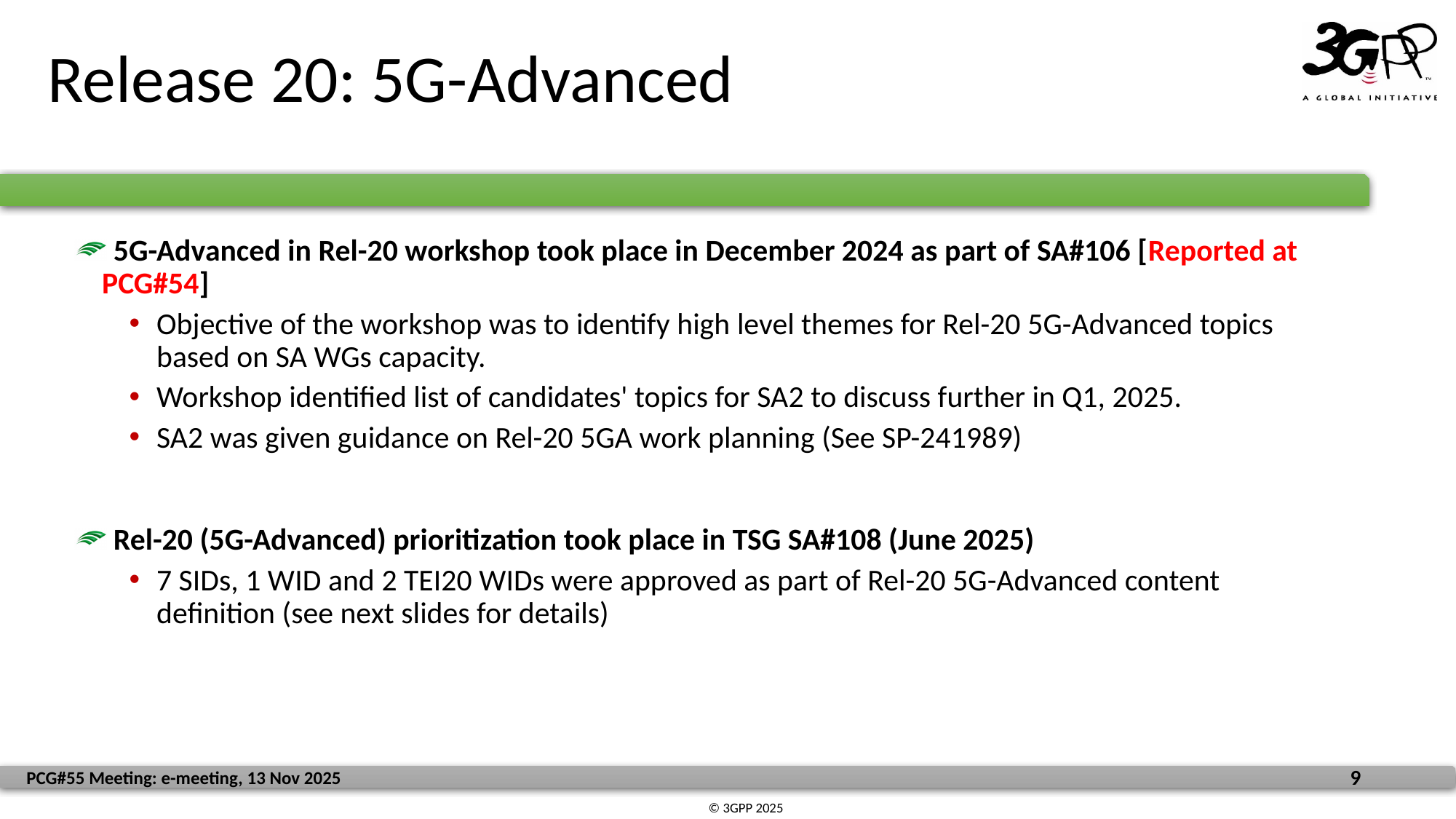

# Release 20: 5G-Advanced
 5G-Advanced in Rel-20 workshop took place in December 2024 as part of SA#106 [Reported at PCG#54]
Objective of the workshop was to identify high level themes for Rel-20 5G-Advanced topics based on SA WGs capacity.
Workshop identified list of candidates' topics for SA2 to discuss further in Q1, 2025.
SA2 was given guidance on Rel-20 5GA work planning (See SP-241989)

 Rel-20 (5G-Advanced) prioritization took place in TSG SA#108 (June 2025)
7 SIDs, 1 WID and 2 TEI20 WIDs were approved as part of Rel-20 5G-Advanced content definition (see next slides for details)